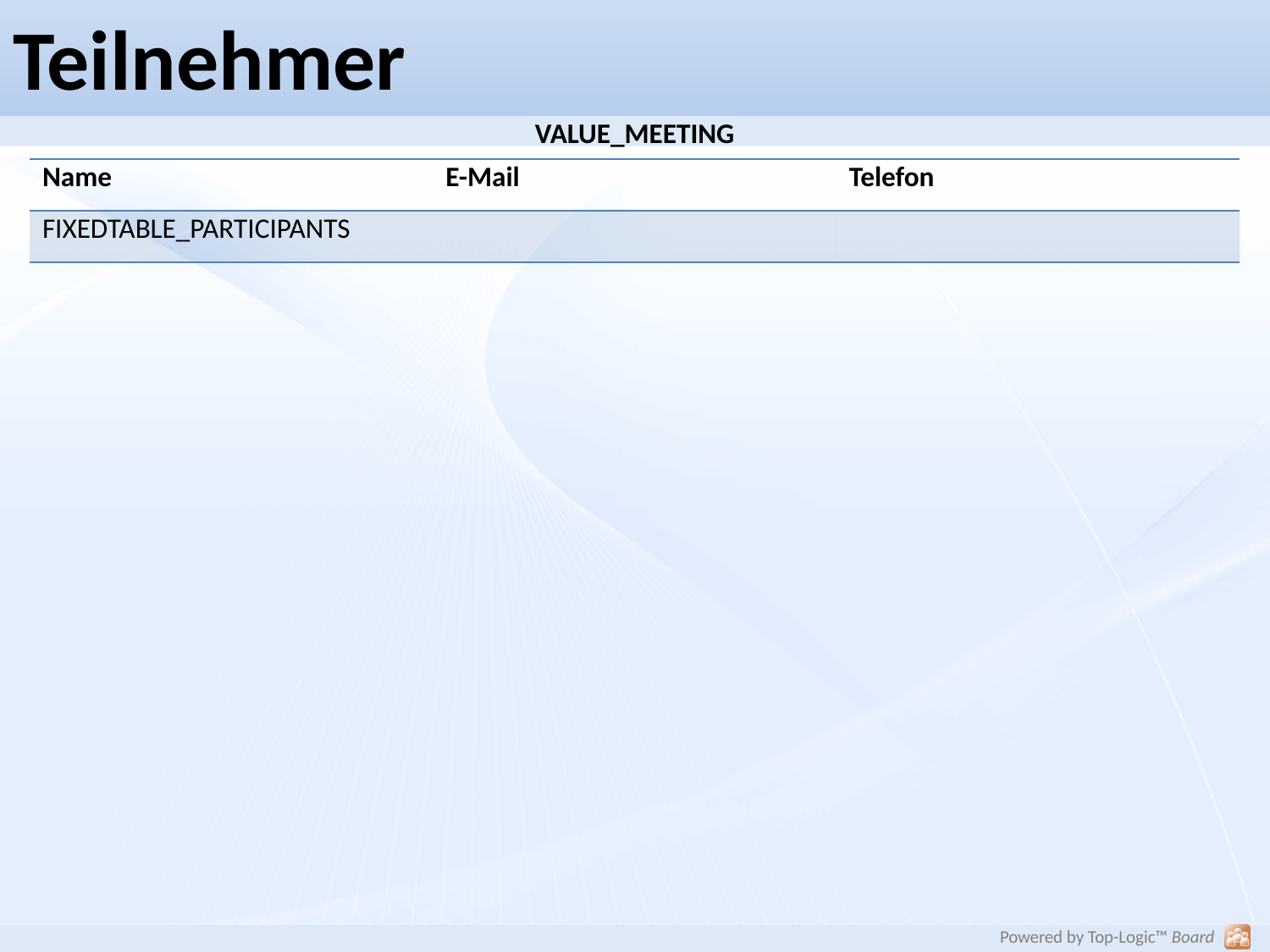

# Teilnehmer
VALUE_MEETING
| Name | E-Mail | Telefon |
| --- | --- | --- |
| FIXEDTABLE\_PARTICIPANTS |  |  |